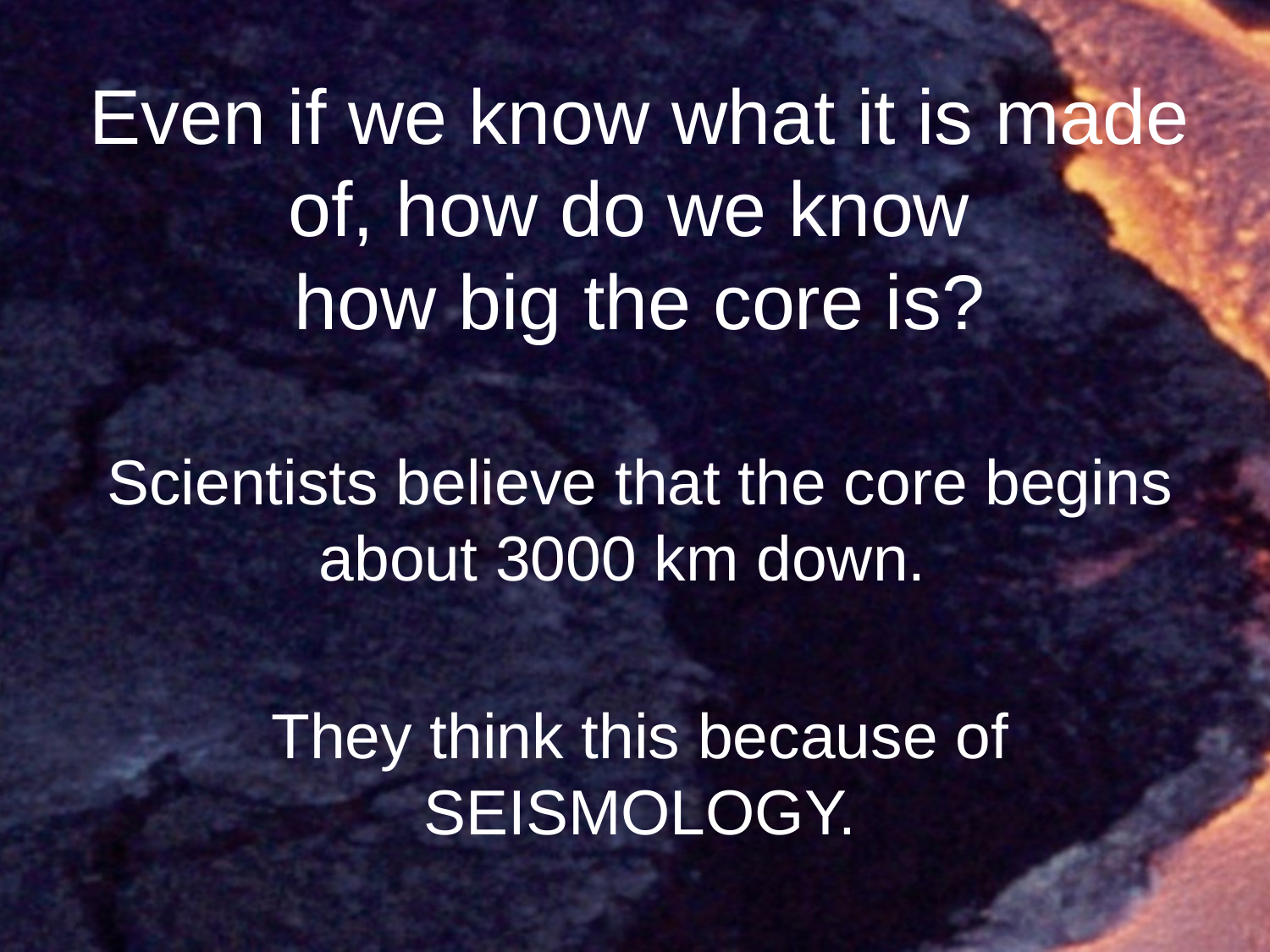

# Even if we know what it is made of, how do we know how big the core is?

Scientists believe that the core begins about 3000 km down.

They think this because of SEISMOLOGY.